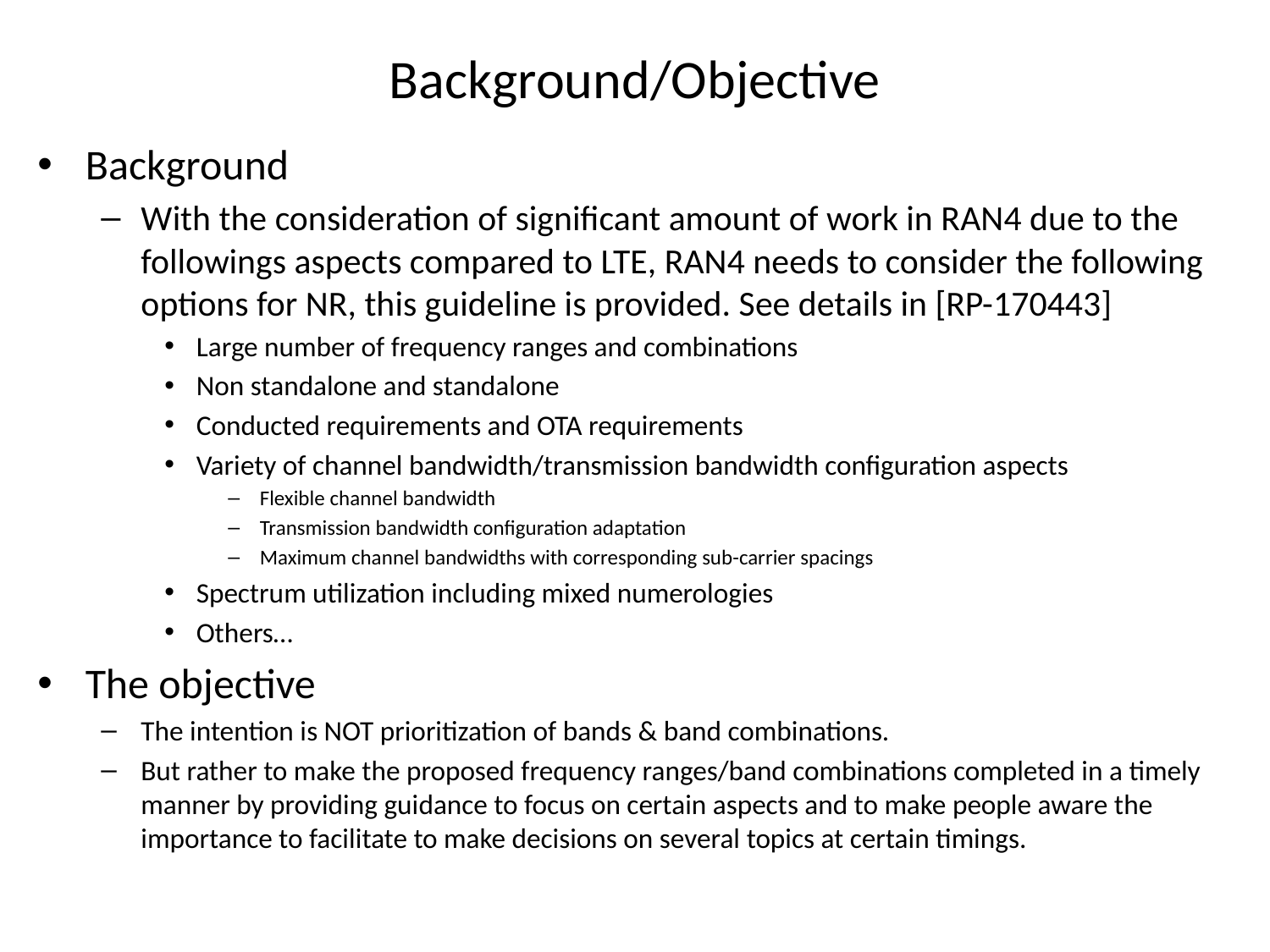

# Background/Objective
Background
With the consideration of significant amount of work in RAN4 due to the followings aspects compared to LTE, RAN4 needs to consider the following options for NR, this guideline is provided. See details in [RP-170443]
Large number of frequency ranges and combinations
Non standalone and standalone
Conducted requirements and OTA requirements
Variety of channel bandwidth/transmission bandwidth configuration aspects
Flexible channel bandwidth
Transmission bandwidth configuration adaptation
Maximum channel bandwidths with corresponding sub-carrier spacings
Spectrum utilization including mixed numerologies
Others…
The objective
The intention is NOT prioritization of bands & band combinations.
But rather to make the proposed frequency ranges/band combinations completed in a timely manner by providing guidance to focus on certain aspects and to make people aware the importance to facilitate to make decisions on several topics at certain timings.